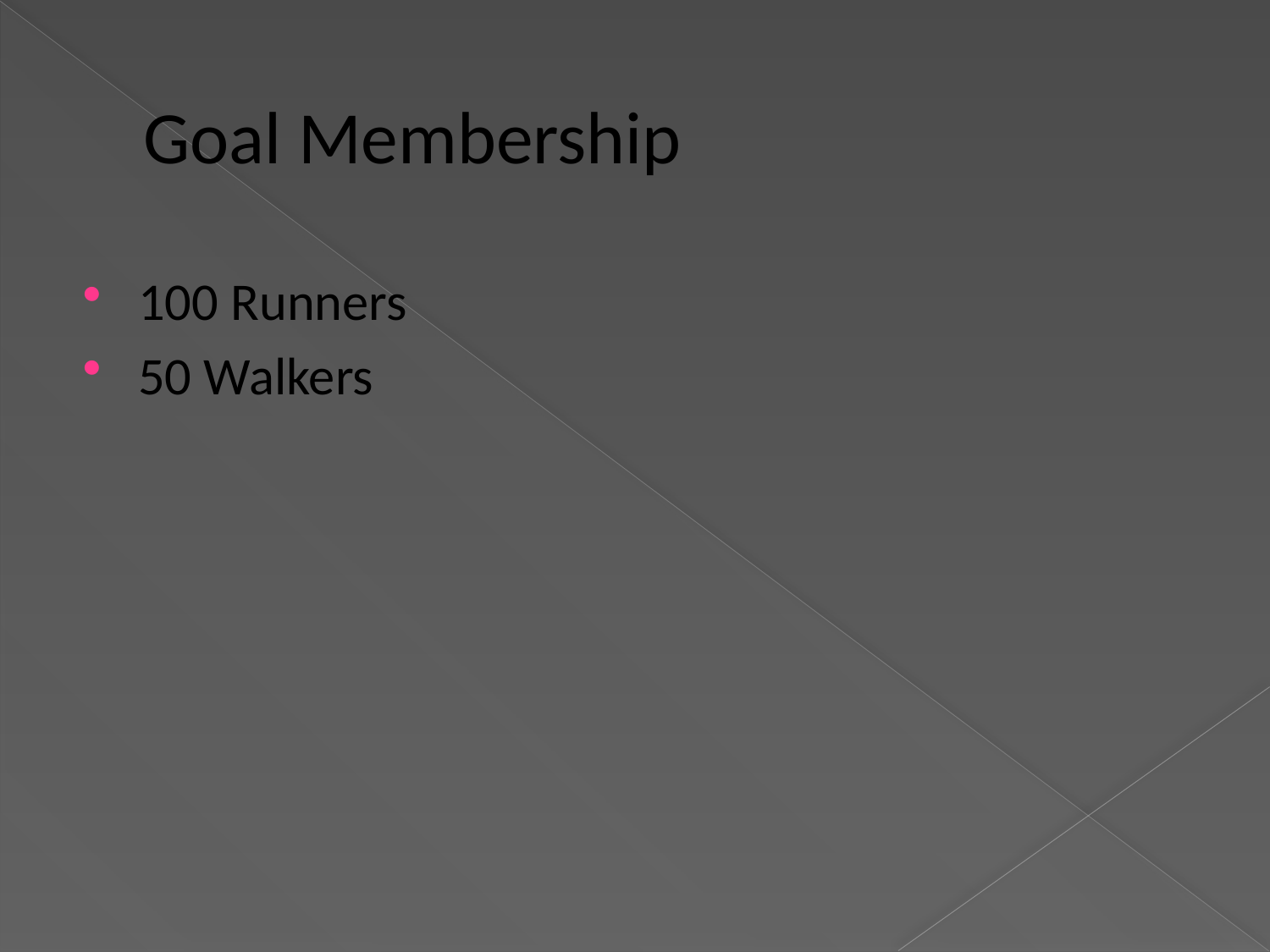

# Goal Membership
100 Runners
50 Walkers